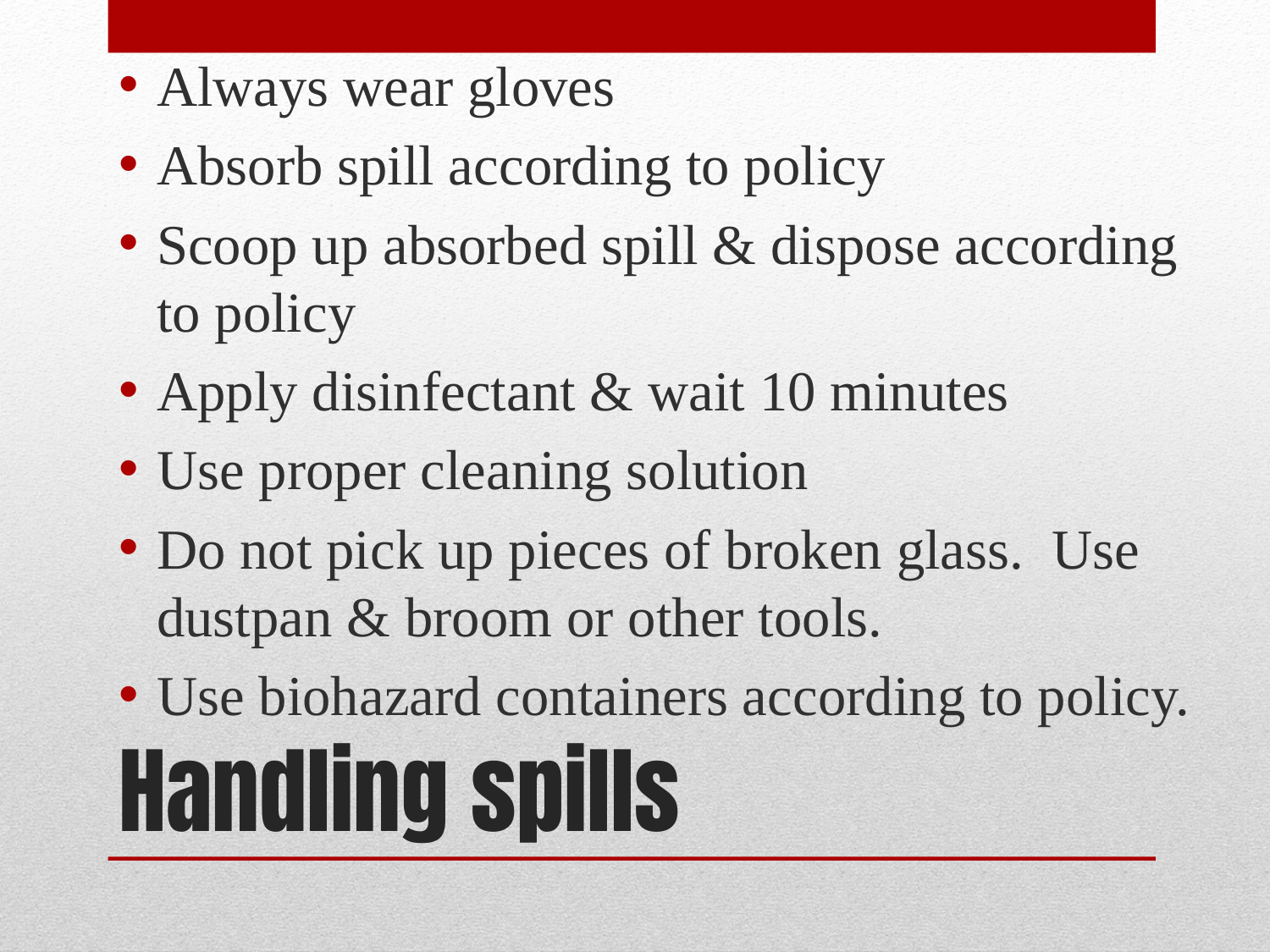

Always wear gloves
Absorb spill according to policy
Scoop up absorbed spill & dispose according to policy
Apply disinfectant & wait 10 minutes
Use proper cleaning solution
Do not pick up pieces of broken glass.  Use dustpan & broom or other tools.
Use biohazard containers according to policy.
# Handling spills